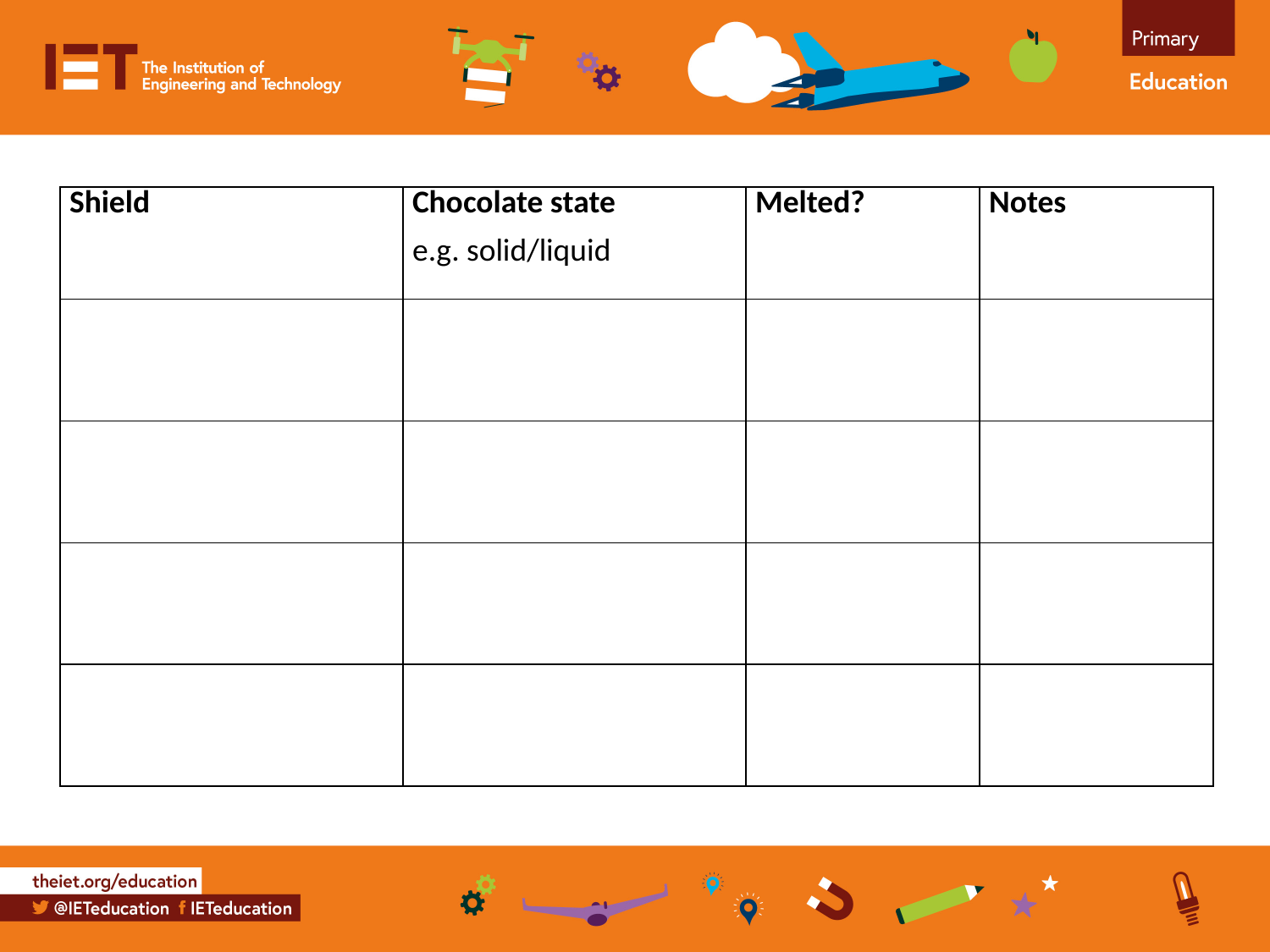

| Shield | Chocolate state e.g. solid/liquid | Melted? | Notes |
| --- | --- | --- | --- |
|  |  |  |  |
|  |  |  |  |
|  |  |  |  |
|  |  |  |  |